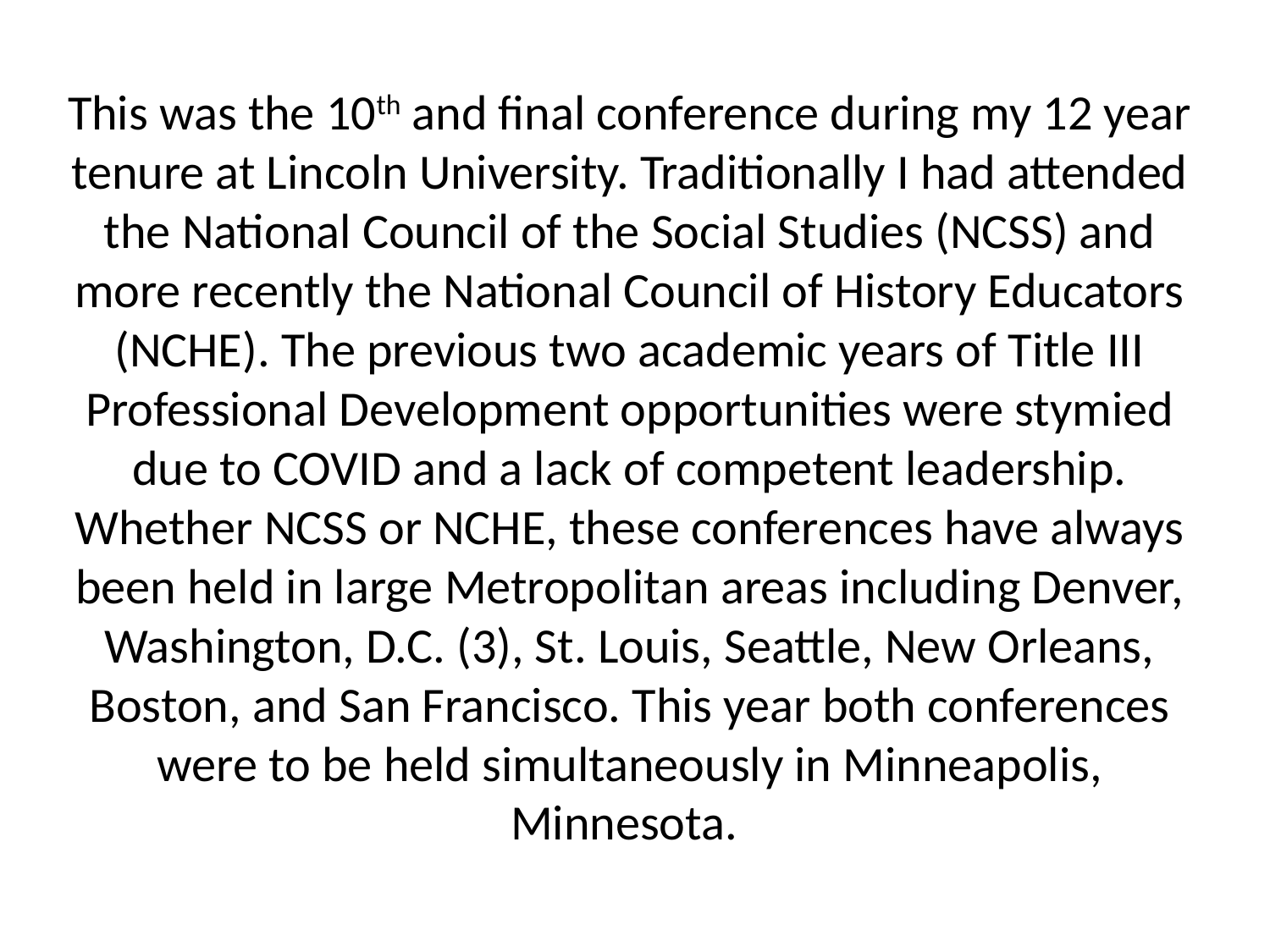

This was the 10th and final conference during my 12 year tenure at Lincoln University. Traditionally I had attended the National Council of the Social Studies (NCSS) and more recently the National Council of History Educators (NCHE). The previous two academic years of Title III Professional Development opportunities were stymied due to COVID and a lack of competent leadership. Whether NCSS or NCHE, these conferences have always been held in large Metropolitan areas including Denver, Washington, D.C. (3), St. Louis, Seattle, New Orleans, Boston, and San Francisco. This year both conferences were to be held simultaneously in Minneapolis, Minnesota.